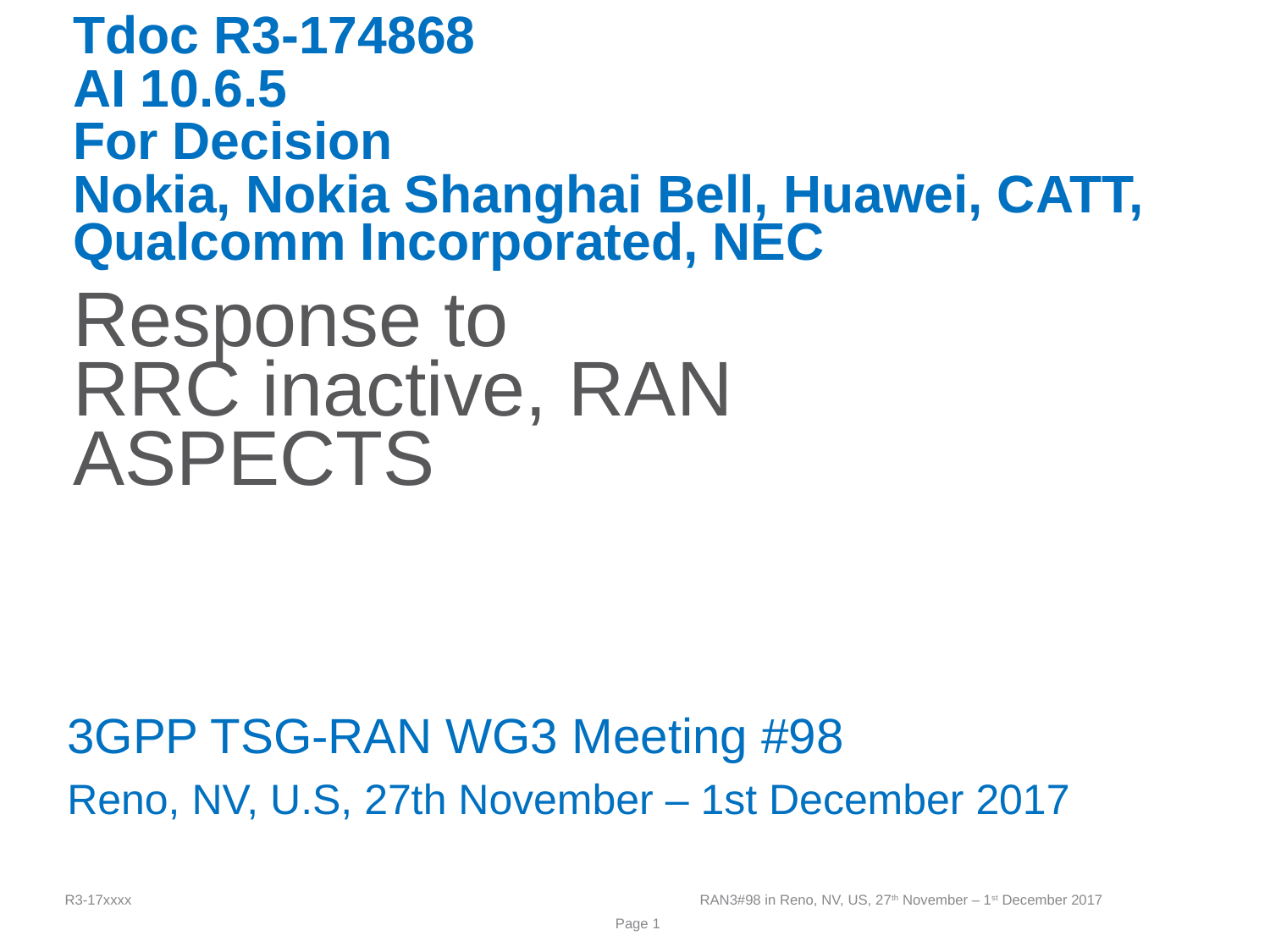

Tdoc R3-174868
AI 10.6.5
For Decision
Nokia, Nokia Shanghai Bell, Huawei, CATT, Qualcomm Incorporated, NEC
# Response to RRC inactive, RAN ASPECTS
3GPP TSG-RAN WG3 Meeting #98
Reno, NV, U.S, 27th November – 1st December 2017